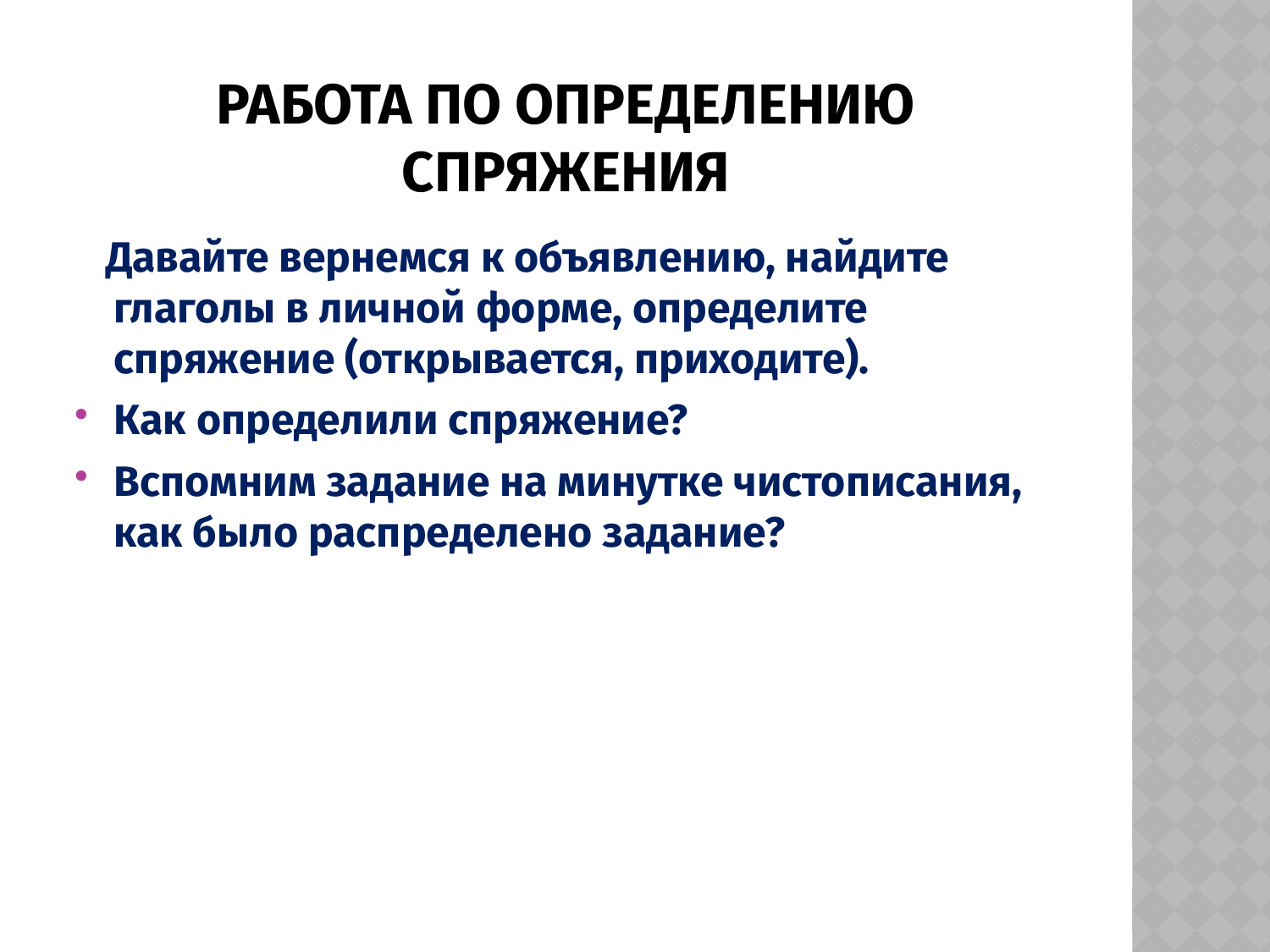

# Работа по определению спряжения
   Давайте вернемся к объявлению, найдите   глаголы в личной форме, определите спряжение (открывается, приходите).
Как определили спряжение?
Вспомним задание на минутке чистописания, как было распределено задание?